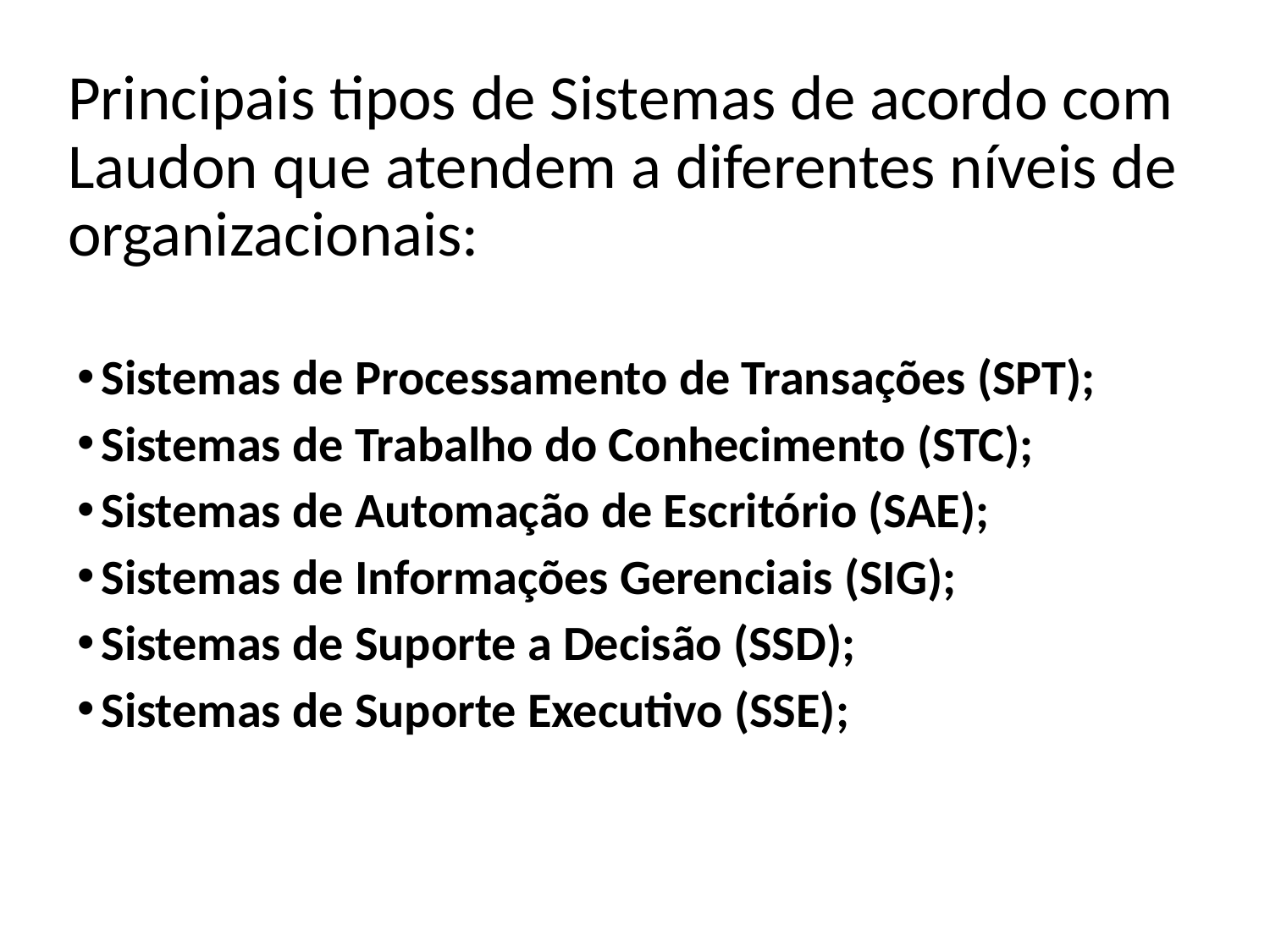

# Principais tipos de Sistemas de acordo com Laudon que atendem a diferentes níveis de organizacionais:
Sistemas de Processamento de Transações (SPT);
Sistemas de Trabalho do Conhecimento (STC);
Sistemas de Automação de Escritório (SAE);
Sistemas de Informações Gerenciais (SIG);
Sistemas de Suporte a Decisão (SSD);
Sistemas de Suporte Executivo (SSE);